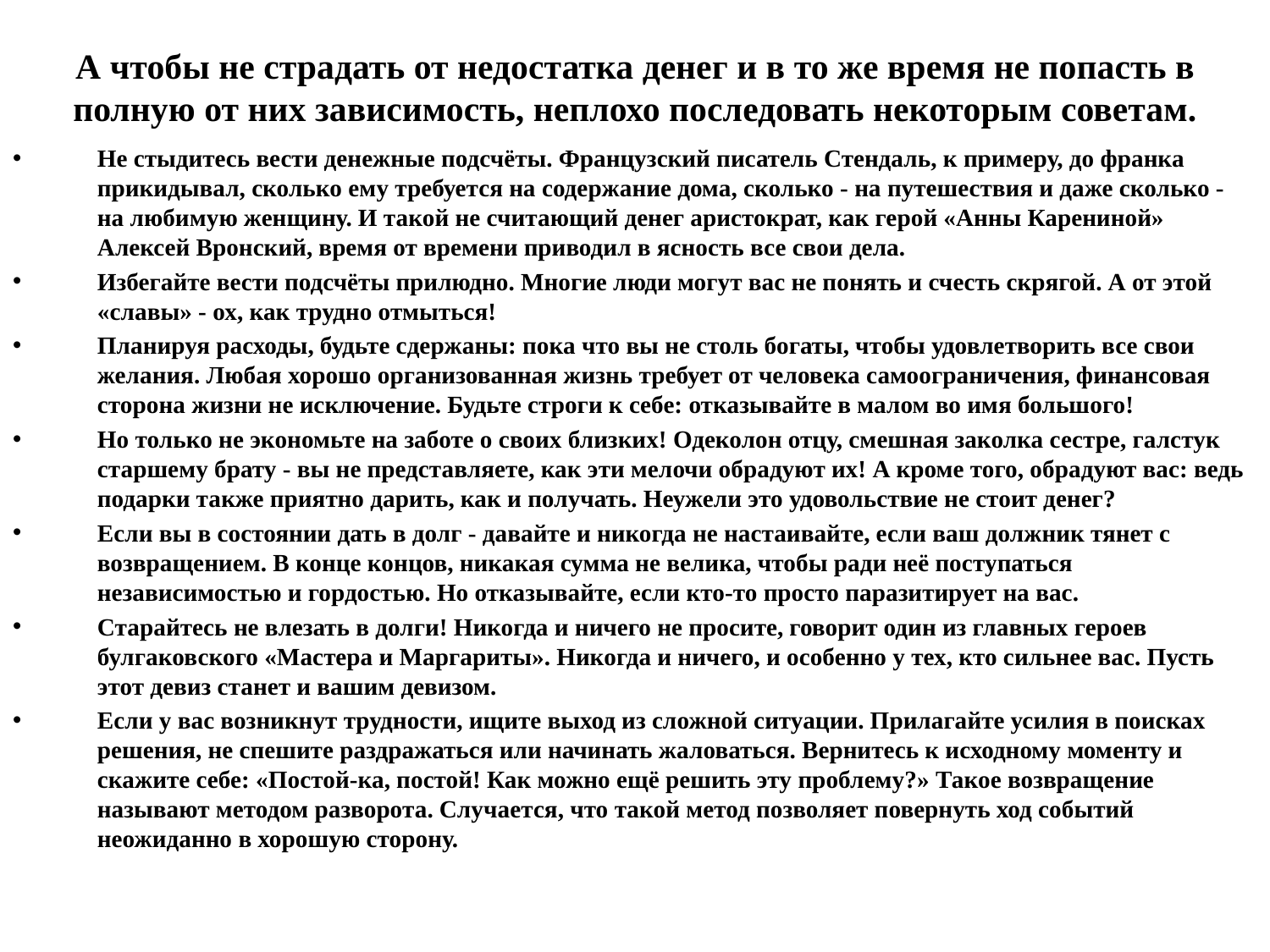

# А чтобы не страдать от недостатка денег и в то же время не попасть в полную от них зависимость, неплохо последовать некоторым советам.
Не стыдитесь вести денежные подсчёты. Французский писатель Стендаль, к примеру, до франка прикидывал, сколько ему требуется на содержание дома, сколько - на путешествия и даже сколько - на любимую женщину. И такой не считающий денег аристократ, как герой «Анны Карениной» Алексей Вронский, время от времени приводил в ясность все свои дела.
Избегайте вести подсчёты прилюдно. Многие люди могут вас не понять и счесть скрягой. А от этой «славы» - ох, как трудно отмыться!
Планируя расходы, будьте сдержаны: пока что вы не столь богаты, чтобы удовлетворить все свои желания. Любая хорошо организованная жизнь требует от человека самоограничения, финансовая сторона жизни не исключение. Будьте строги к себе: отказывайте в малом во имя большого!
Но только не экономьте на заботе о своих близких! Одеколон отцу, смешная заколка сестре, галстук старшему брату - вы не представляете, как эти мелочи обрадуют их! А кроме того, обрадуют вас: ведь подарки также приятно дарить, как и получать. Неужели это удовольствие не стоит денег?
Если вы в состоянии дать в долг - давайте и никогда не настаивайте, если ваш должник тянет с возвращением. В конце концов, никакая сумма не велика, чтобы ради неё поступаться независимостью и гордостью. Но отказывайте, если кто-то просто паразитирует на вас.
Старайтесь не влезать в долги! Никогда и ничего не просите, говорит один из главных героев булгаковского «Мастера и Маргариты». Никогда и ничего, и особенно у тех, кто сильнее вас. Пусть этот девиз станет и вашим девизом.
Если у вас возникнут трудности, ищите выход из сложной ситуации. Прилагайте усилия в поисках решения, не спешите раздражаться или начинать жаловаться. Вернитесь к исходному моменту и скажите себе: «Постой-ка, постой! Как можно ещё решить эту проблему?» Такое возвращение называют методом разворота. Случается, что такой метод позволяет повернуть ход событий неожиданно в хорошую сторону.